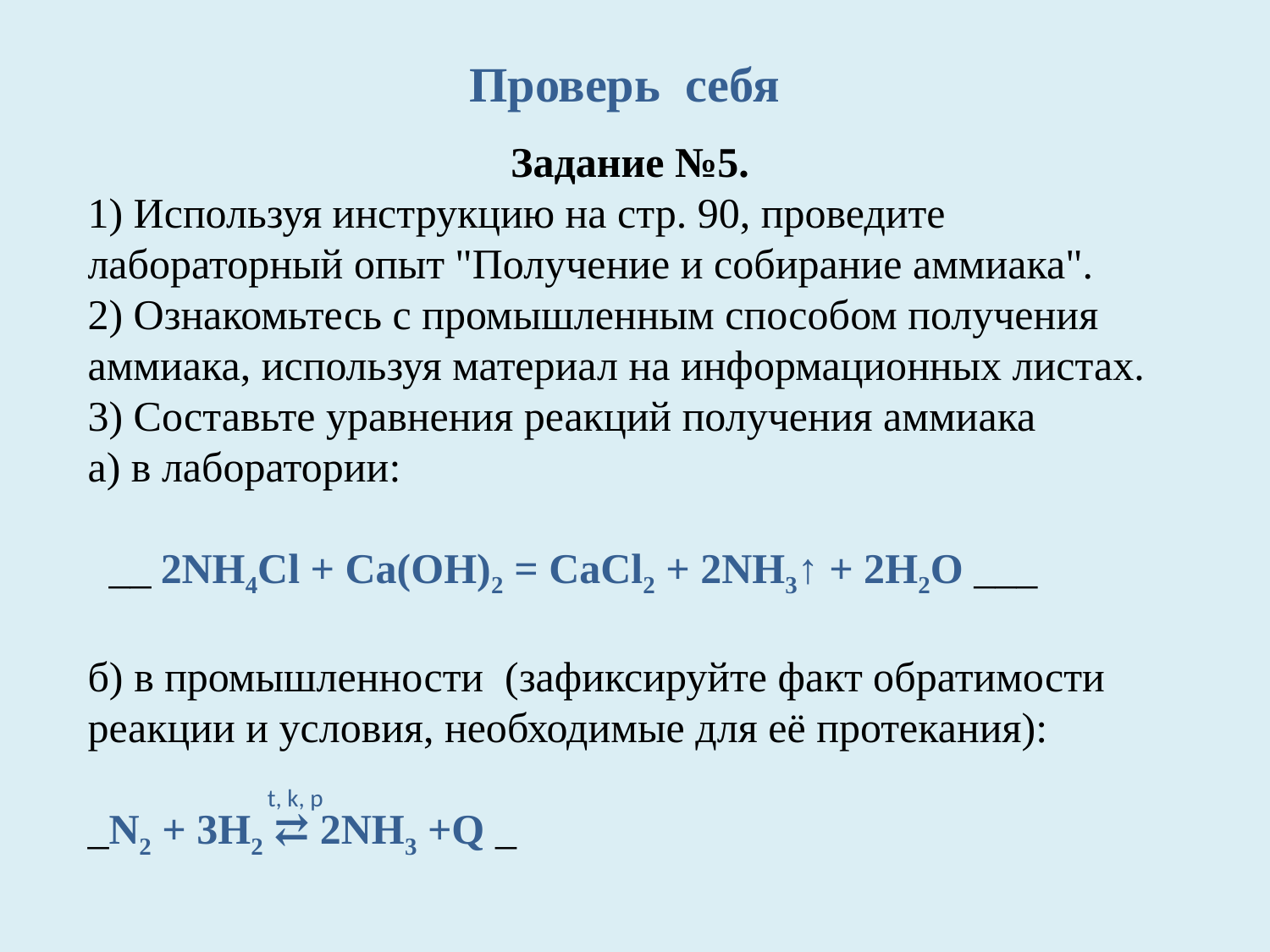

Проверь  себя
Задание №5.
1) Используя инструкцию на стр. 90, проведите лабораторный опыт "Получение и собирание аммиака".
2) Ознакомьтесь с промышленным способом получения аммиака, используя материал на информационных листах.
3) Составьте уравнения реакций получения аммиака
а) в лаборатории:

  __ 2NH4Cl + Ca(OH)2 = CaCl2 + 2NH3↑ + 2H2O ___

б) в промышленности  (зафиксируйте факт обратимости реакции и условия, необходимые для её протекания):

_N2 + 3H2 ⇄ 2NH3 +Q _
t, k, p